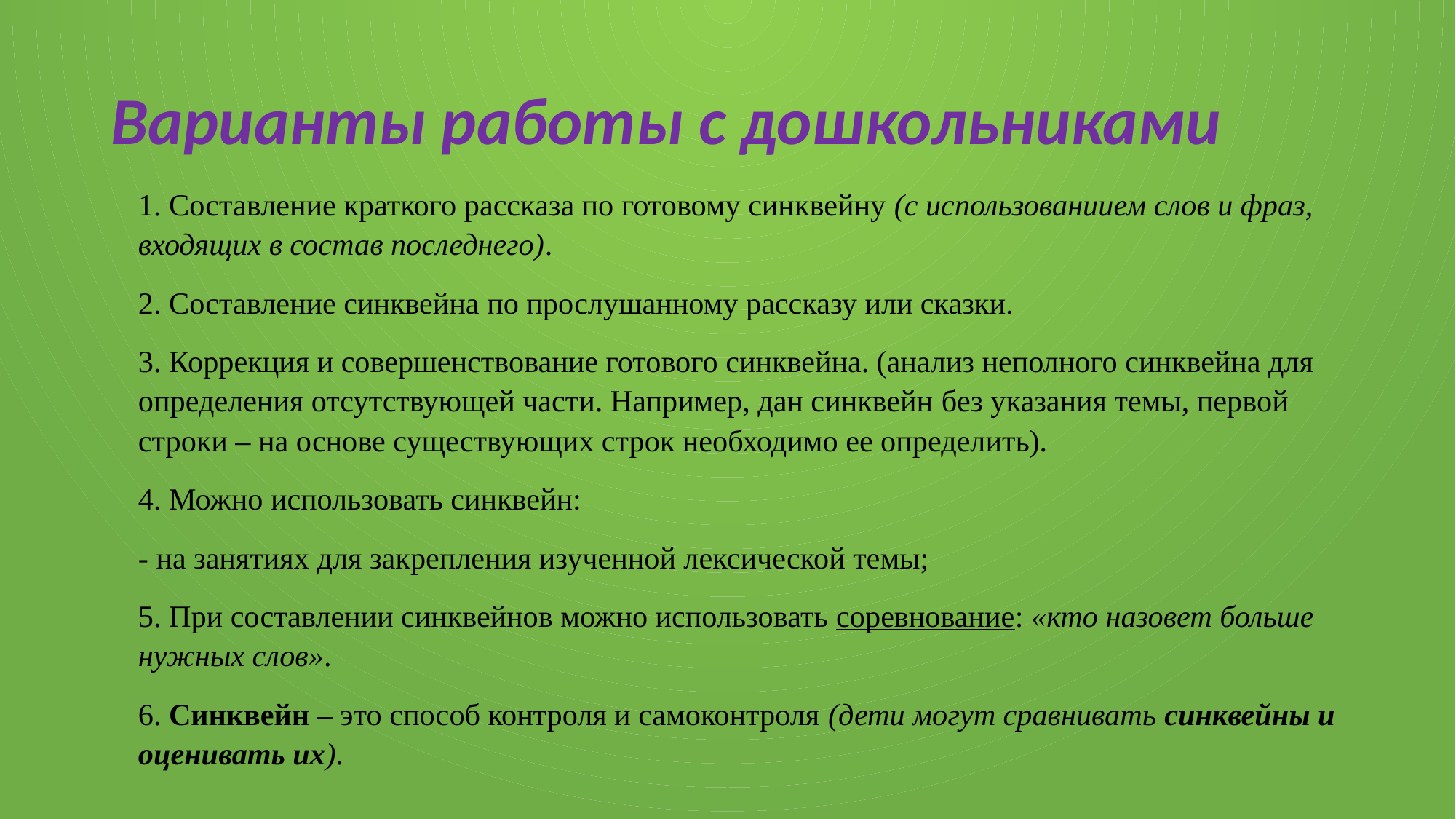

# Варианты работы с дошкольниками
1. Составление краткого рассказа по готовому синквейну (с использованиием слов и фраз, входящих в состав последнего).
2. Составление синквейна по прослушанному рассказу или сказки.
3. Коррекция и совершенствование готового синквейна. (анализ неполного синквейна для определения отсутствующей части. Например, дан синквейн без указания темы, первой строки – на основе существующих строк необходимо ее определить).
4. Можно использовать синквейн:
- на занятиях для закрепления изученной лексической темы;
5. При составлении синквейнов можно использовать соревнование: «кто назовет больше нужных слов».
6. Синквейн – это способ контроля и самоконтроля (дети могут сравнивать синквейны и оценивать их).